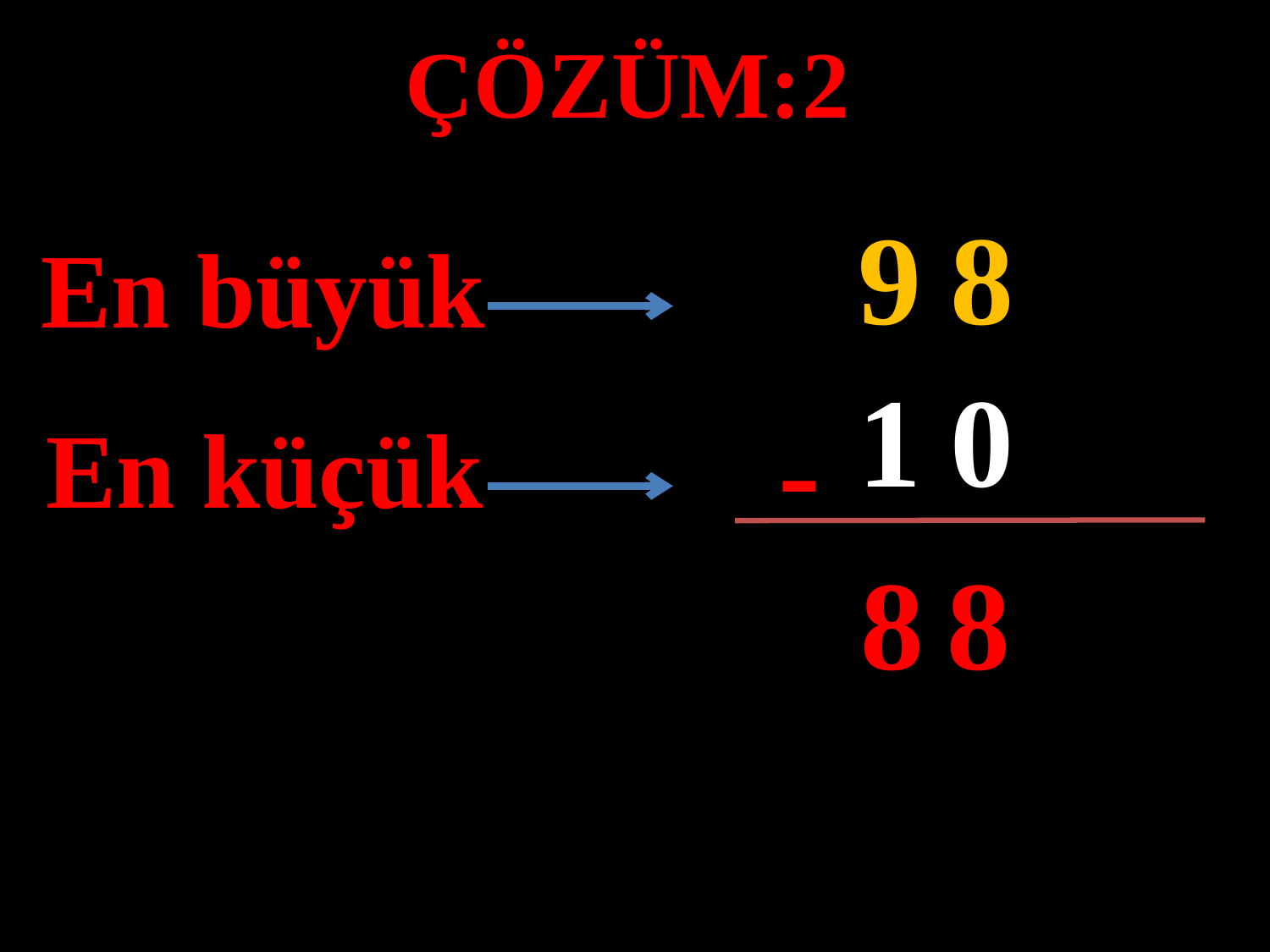

ÇÖZÜM:2
9
8
En büyük
#
0
1
-
En küçük
8
8